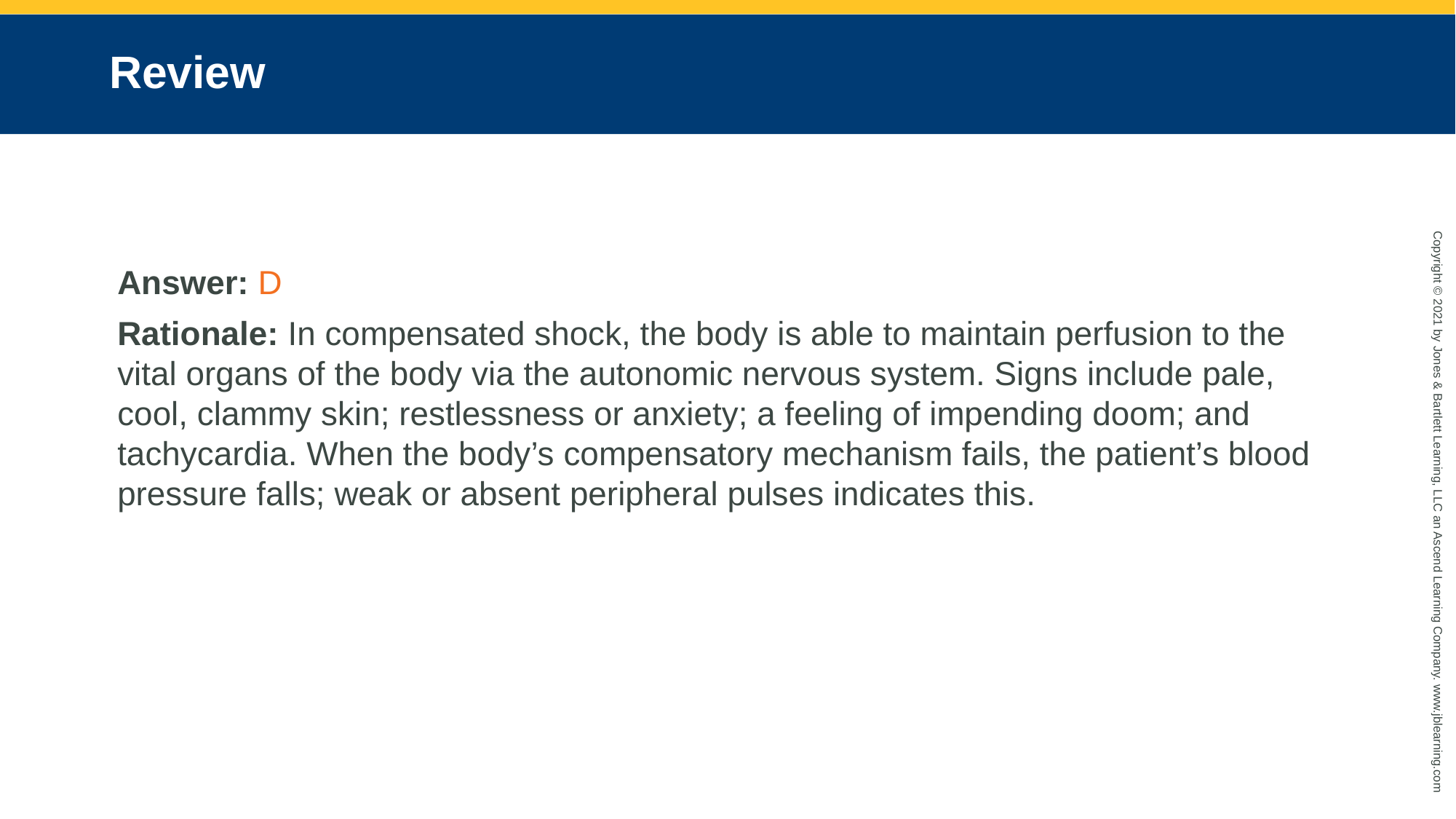

# Review
Answer: D
Rationale: In compensated shock, the body is able to maintain perfusion to the vital organs of the body via the autonomic nervous system. Signs include pale, cool, clammy skin; restlessness or anxiety; a feeling of impending doom; and tachycardia. When the body’s compensatory mechanism fails, the patient’s blood pressure falls; weak or absent peripheral pulses indicates this.